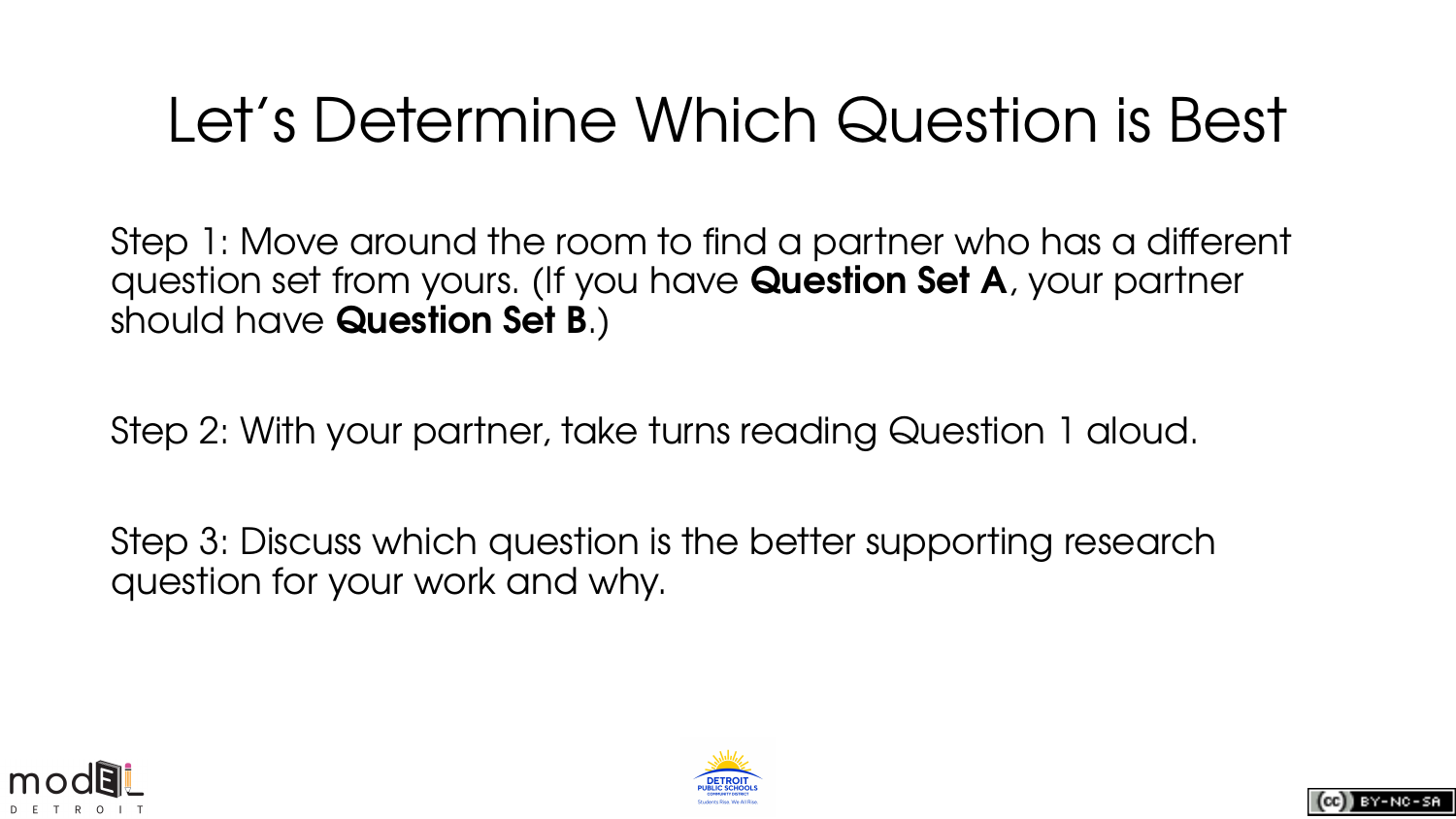

# Let’s Determine Which Question is Best
Step 1: Move around the room to find a partner who has a different question set from yours. (If you have Question Set A, your partner should have Question Set B.)

Step 2: With your partner, take turns reading Question 1 aloud.

Step 3: Discuss which question is the better supporting research question for your work and why.